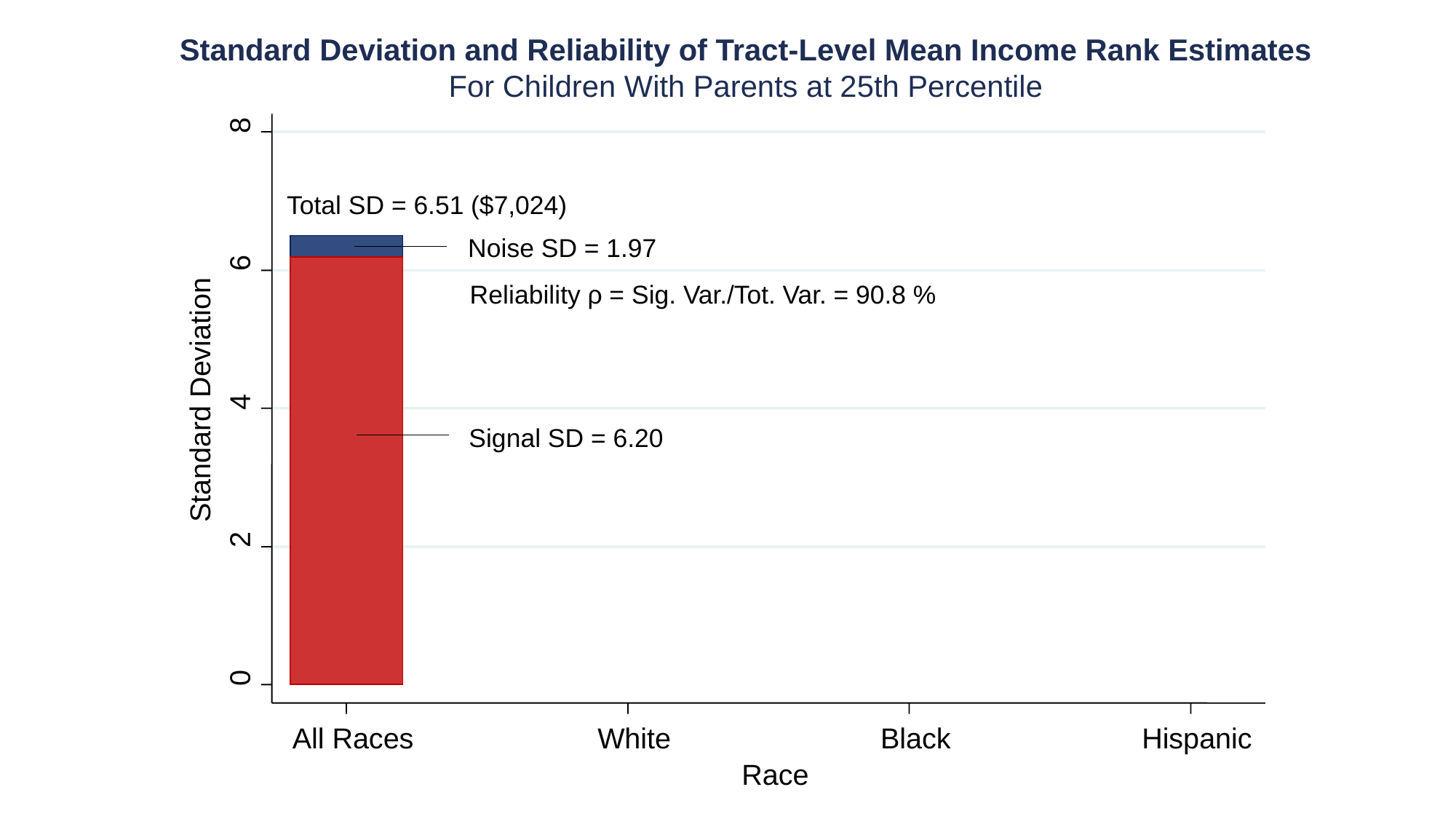

8

6

Standard Deviation
4

2

0

All Races
White
Black
Hispanic
Race
Standard Deviation and Reliability of Tract-Level Mean Income Rank Estimates
For Children With Parents at 25th Percentile
Total SD = 6.51 ($7,024)
Noise SD = 1.97
Reliability ρ = Sig. Var./Tot. Var. = 90.8 %
Signal SD = 6.20